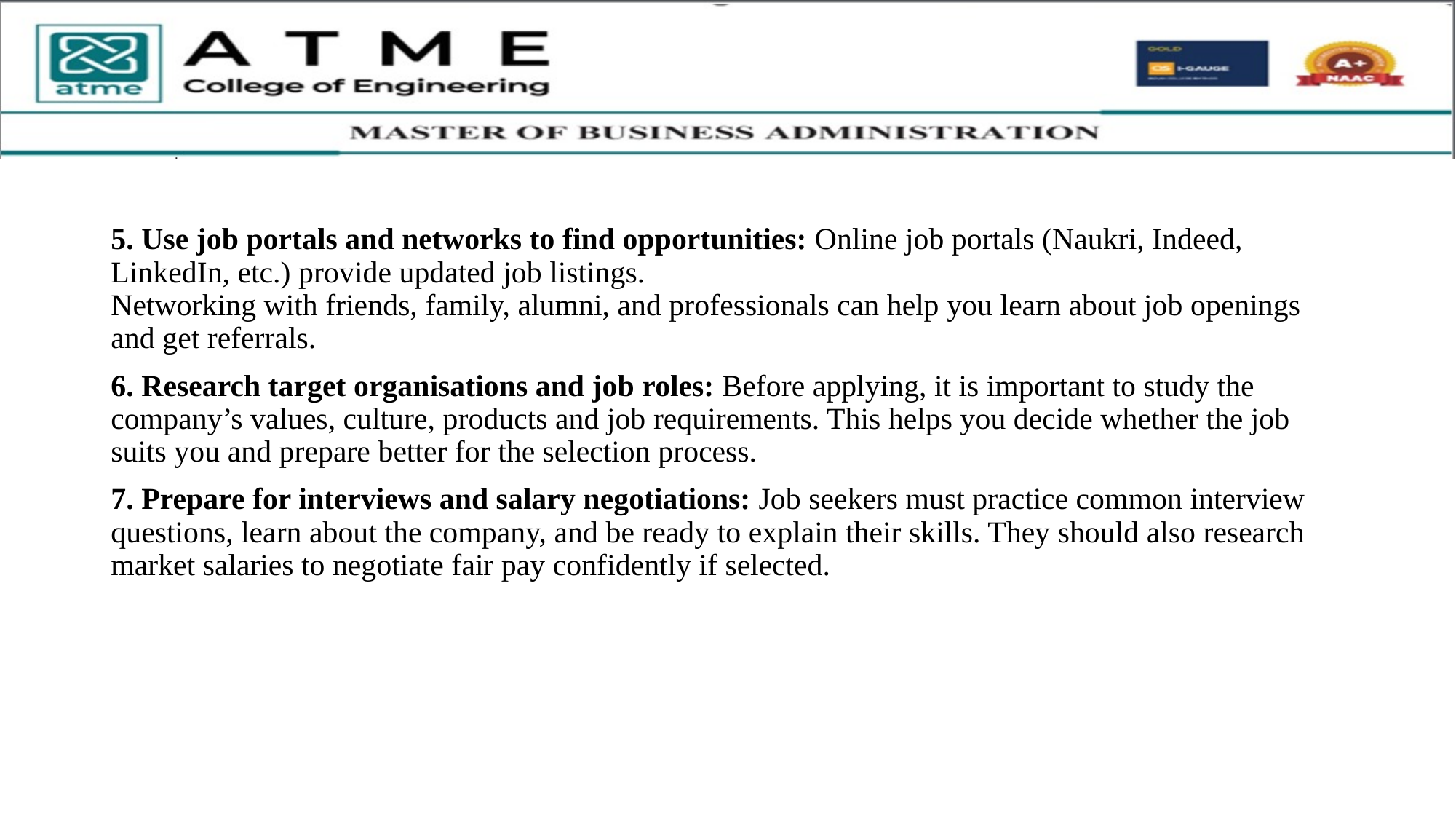

5. Use job portals and networks to find opportunities: Online job portals (Naukri, Indeed, LinkedIn, etc.) provide updated job listings.
Networking with friends, family, alumni, and professionals can help you learn about job openings and get referrals.
6. Research target organisations and job roles: Before applying, it is important to study the company’s values, culture, products and job requirements. This helps you decide whether the job suits you and prepare better for the selection process.
7. Prepare for interviews and salary negotiations: Job seekers must practice common interview questions, learn about the company, and be ready to explain their skills. They should also research market salaries to negotiate fair pay confidently if selected.